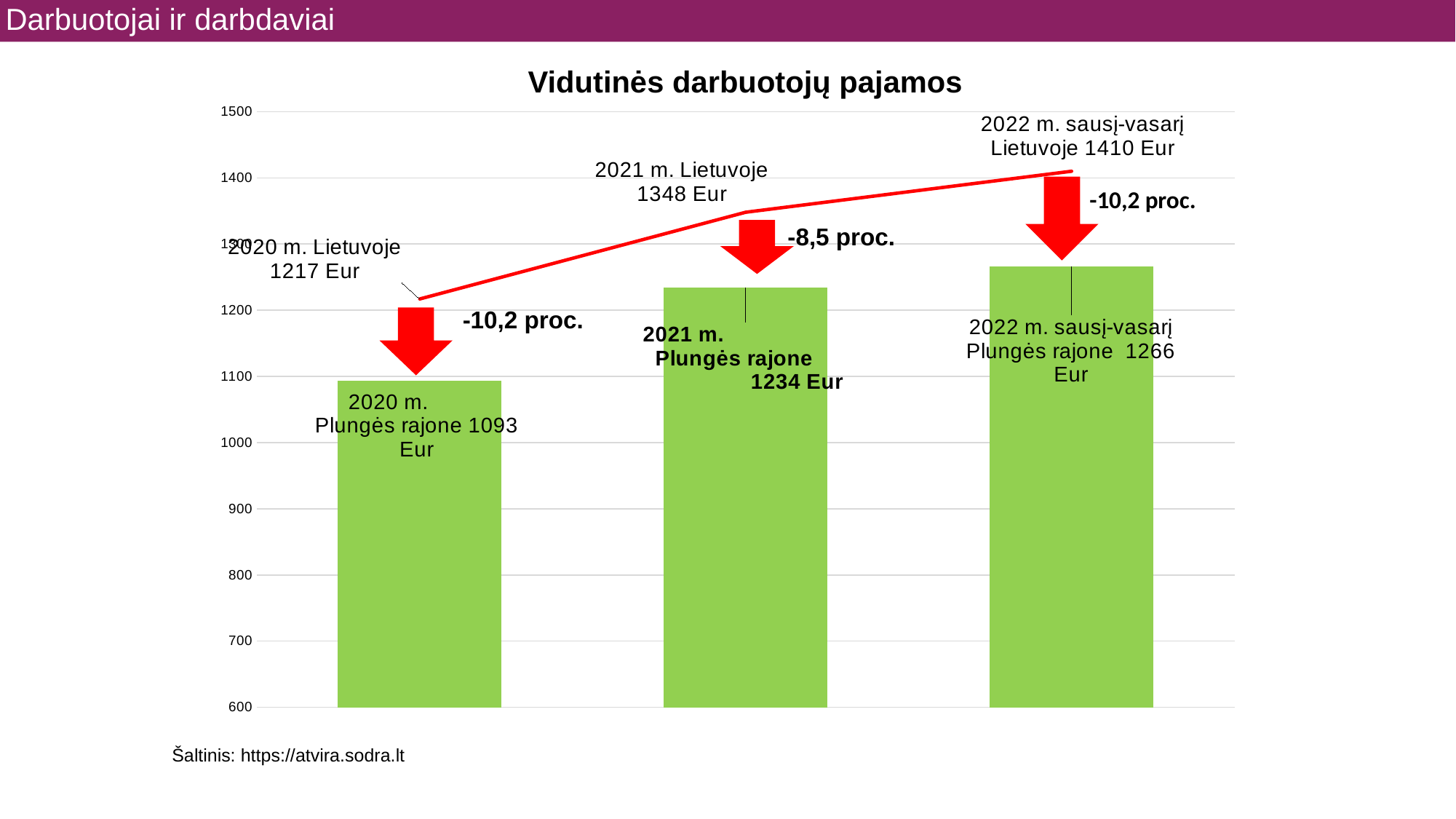

Darbuotojai ir darbdaviai
Vidutinės darbuotojų pajamos

### Chart

| Category | Plungės draudėjų apdraustųjų pajamos | Lietuvos vidurkis |
|---|---|---|
-10,2 proc.
-8,5 proc.

-10,2 proc.

892 €
Šaltinis: https://atvira.sodra.lt